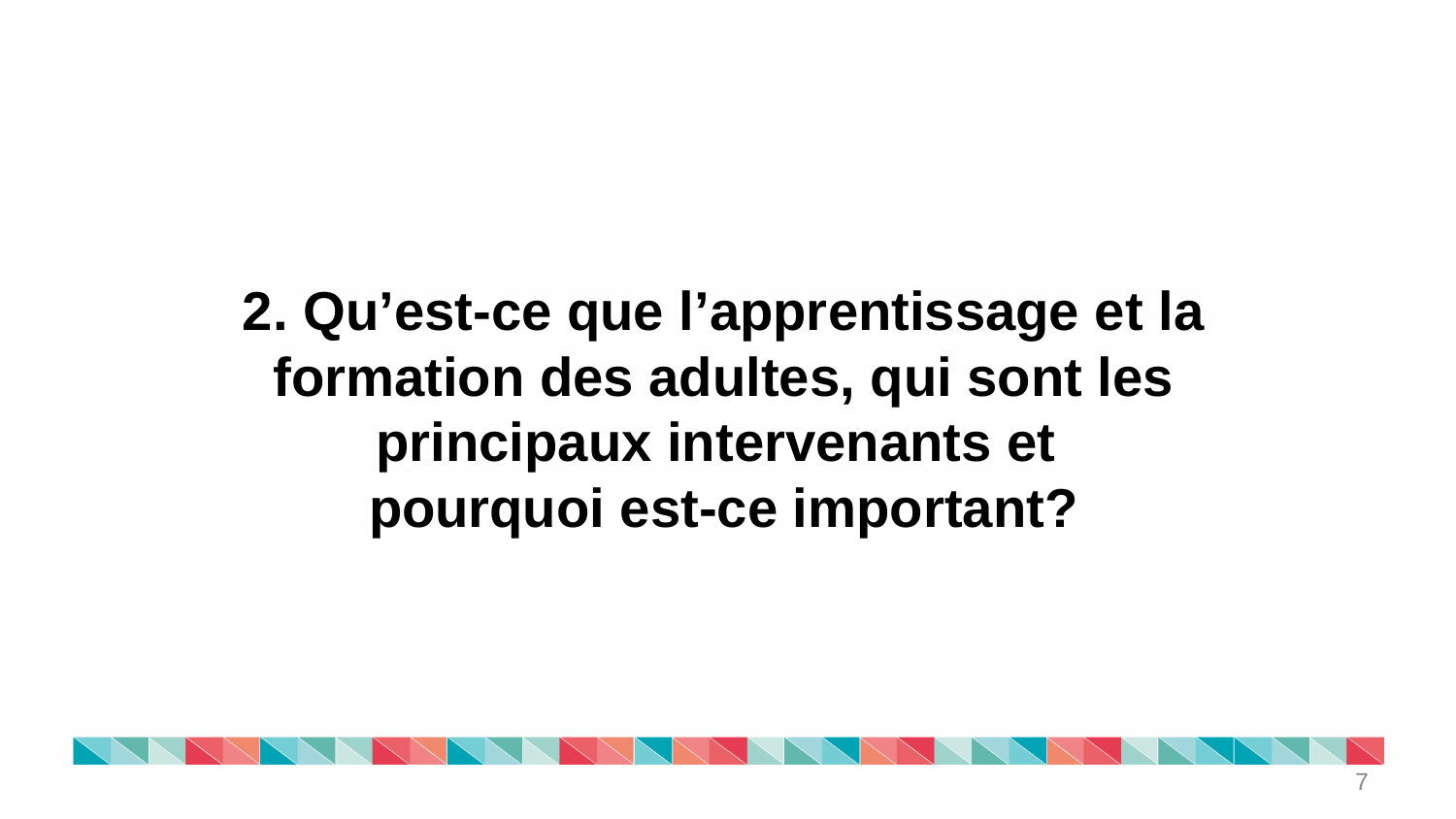

2. Qu’est-ce que l’apprentissage et la formation des adultes, qui sont les principaux intervenants et
pourquoi est-ce important?

7